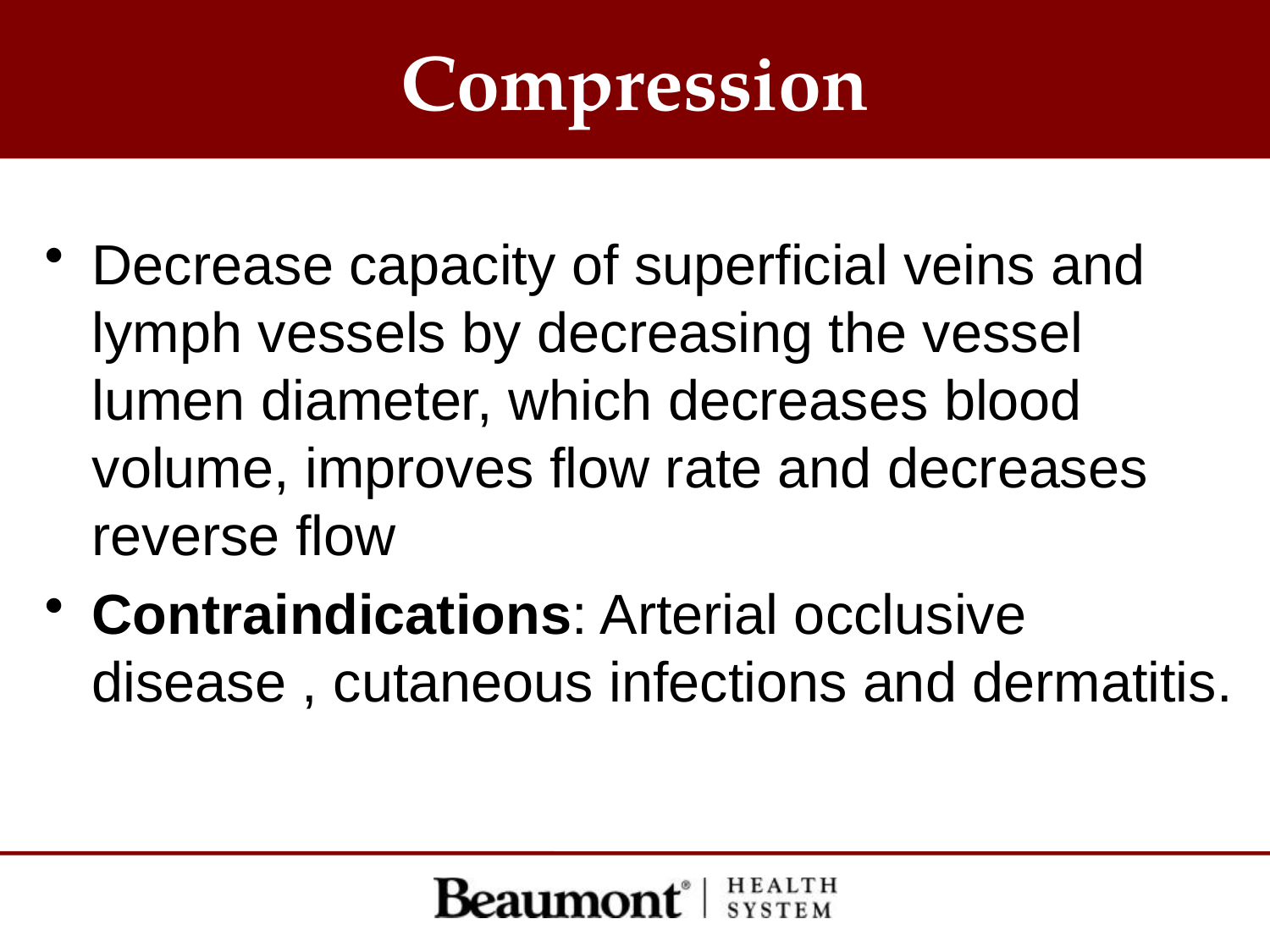

# Compression
Decrease capacity of superficial veins and lymph vessels by decreasing the vessel lumen diameter, which decreases blood volume, improves flow rate and decreases reverse flow
Contraindications: Arterial occlusive disease , cutaneous infections and dermatitis.